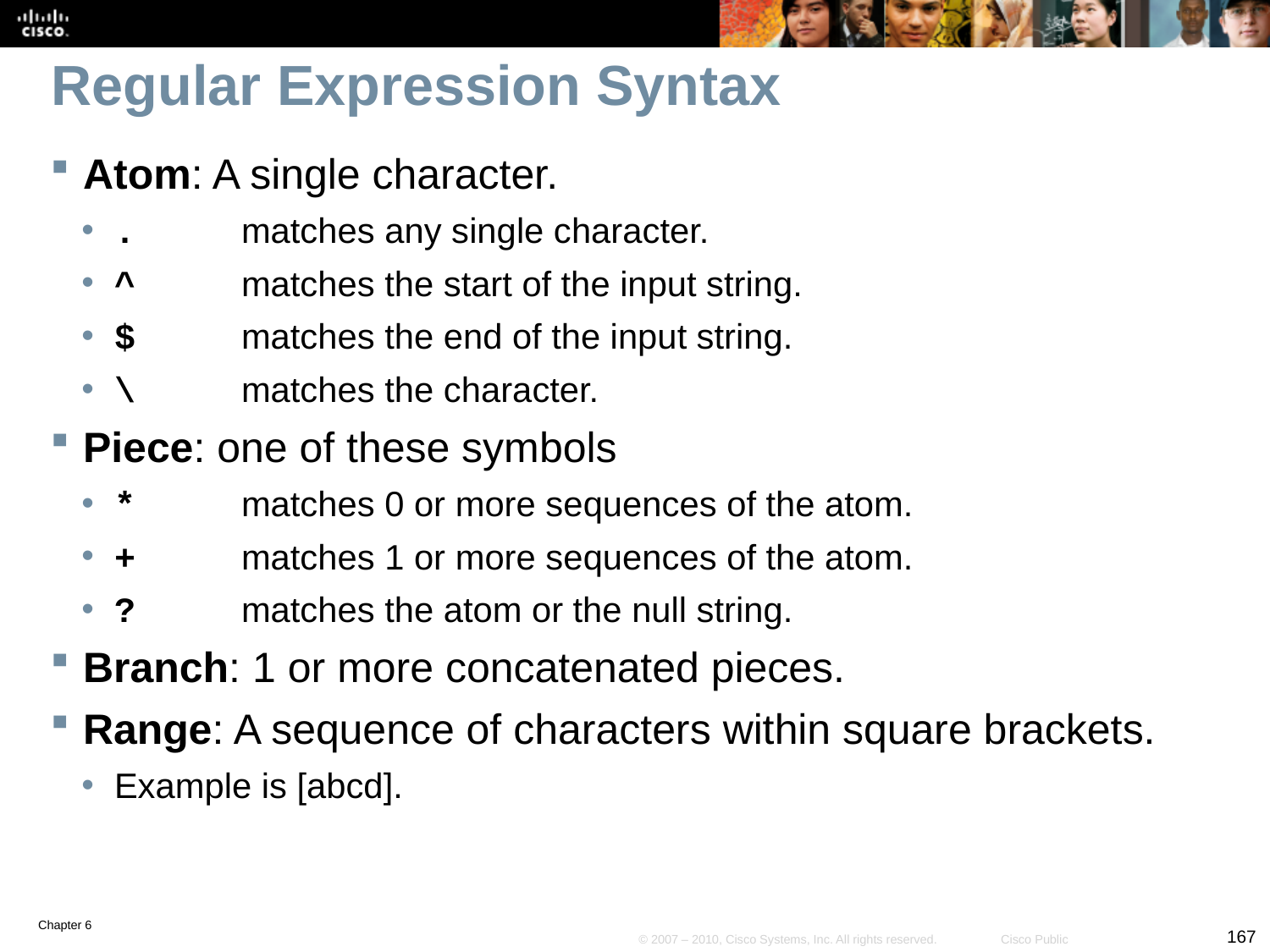

# Regular Expression Syntax
Atom: A single character.
. 	matches any single character.
^ 	matches the start of the input string.
$ 	matches the end of the input string.
\ 	matches the character.
Piece: one of these symbols
*	matches 0 or more sequences of the atom.
+	matches 1 or more sequences of the atom.
? 	matches the atom or the null string.
Branch: 1 or more concatenated pieces.
Range: A sequence of characters within square brackets.
Example is [abcd].